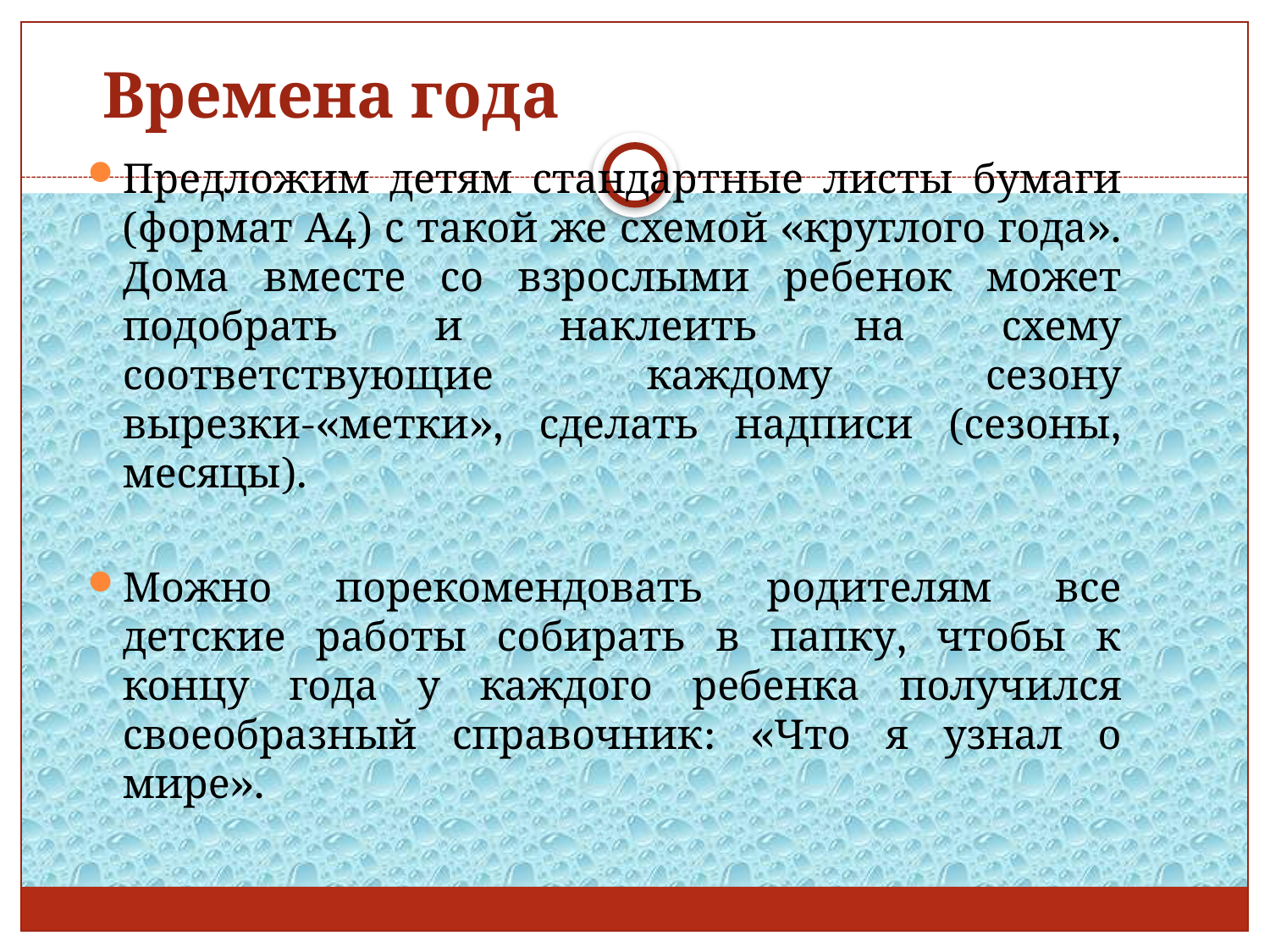

Времена года
Предложим детям стандартные листы бумаги (формат А4) с такой же схемой «круглого года». Дома вместе со взрослыми ребенок может подобрать и наклеить на схему соответствующие каждому сезону вырезки-«метки», сделать надписи (сезоны, месяцы).

Можно порекомендовать родителям все детские работы собирать в папку, чтобы к концу года у каждого ребенка получился своеобразный справочник: «Что я узнал о мире».